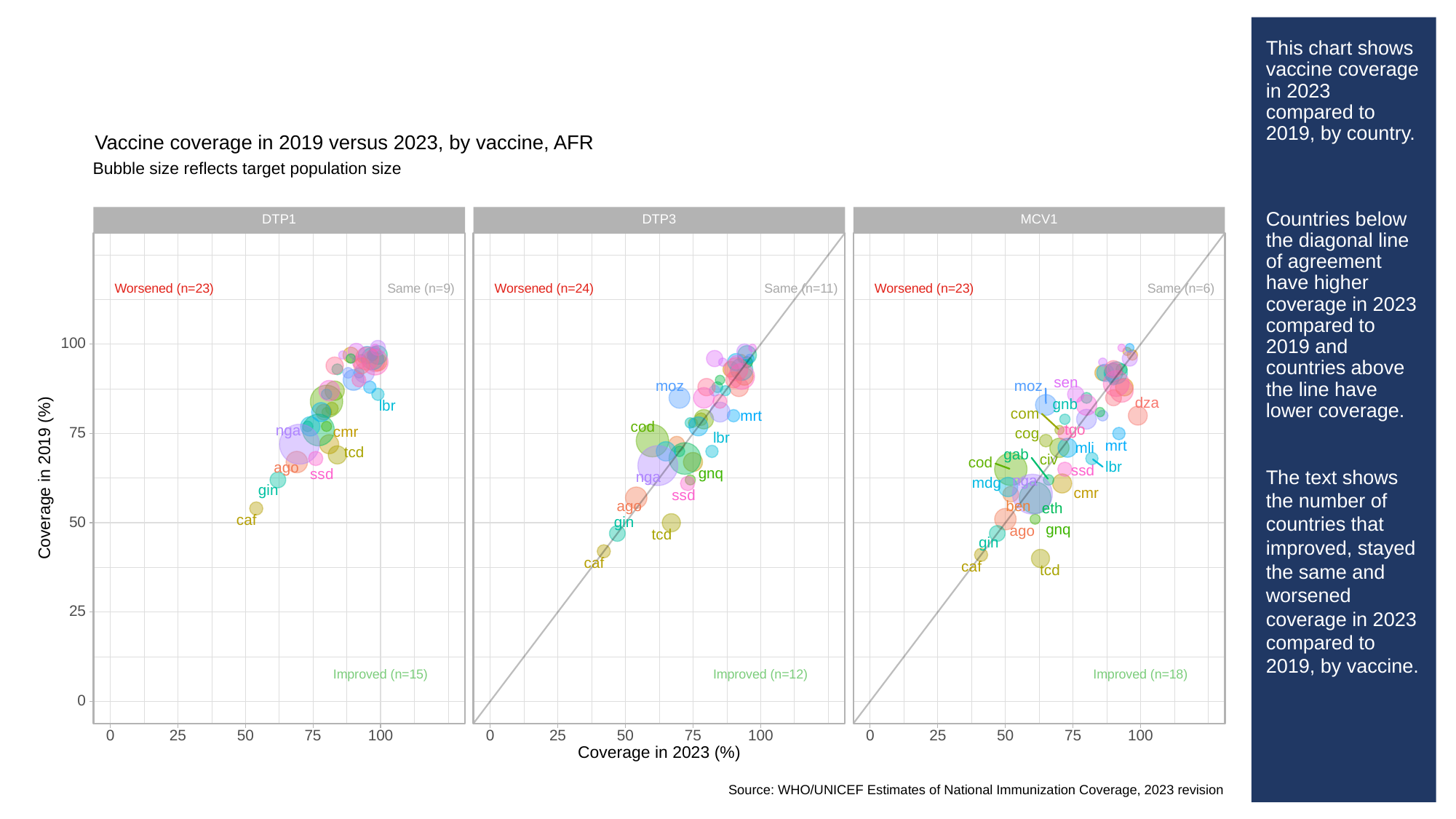

# This chart shows vaccine coverage in 2023 compared to 2019, by country.

Countries below the diagonal line of agreement have higher coverage in 2023 compared to 2019 and countries above the line have lower coverage.

The text shows the number of countries that improved, stayed the same and worsened coverage in 2023 compared to 2019, by vaccine.

Vaccine coverage in 2019 versus 2023, by vaccine, AFR
Bubble size reflects target population size

MCV1
DTP3
DTP1

Worsened (n=23)
Same (n=9)
Worsened (n=24)
Same (n=11)
Worsened (n=23)
Same (n=6)

100

sen

moz
moz

dza
gnb
lbr

com

mrt

cod
tgo

nga

75
cog
cmr
lbr

mrt

mli

tcd
gab

civ
cod

lbr
ago

ssd
gnq
ssd
Coverage in 2019 (%)

nga

nga

mdg

gin

cmr
ssd
ago
ben

eth

caf
gin
50

gnq

ago
tcd
gin

caf
caf
tcd

25

Improved (n=15)
Improved (n=12)
Improved (n=18)
0

0
25
50
100
0
25
50
100
0
25
50
100
75
75
75
Coverage in 2023 (%)

Source: WHO/UNICEF Estimates of National Immunization Coverage, 2023 revision